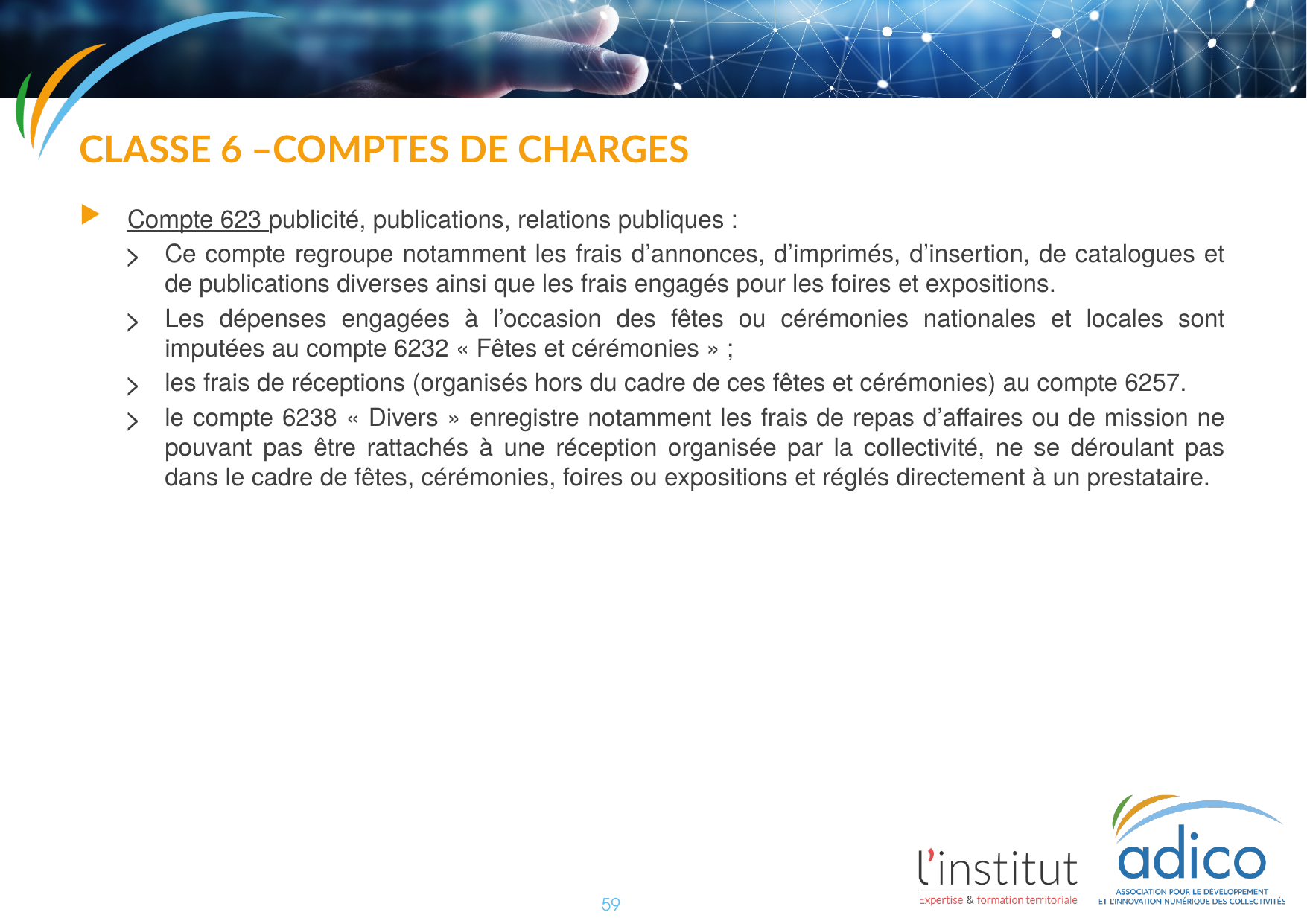

# Classe 6 –comptes de charges
Compte 623 publicité, publications, relations publiques :
Ce compte regroupe notamment les frais d’annonces, d’imprimés, d’insertion, de catalogues et de publications diverses ainsi que les frais engagés pour les foires et expositions.
Les dépenses engagées à l’occasion des fêtes ou cérémonies nationales et locales sont imputées au compte 6232 « Fêtes et cérémonies » ;
les frais de réceptions (organisés hors du cadre de ces fêtes et cérémonies) au compte 6257.
le compte 6238 « Divers » enregistre notamment les frais de repas d’affaires ou de mission ne pouvant pas être rattachés à une réception organisée par la collectivité, ne se déroulant pas dans le cadre de fêtes, cérémonies, foires ou expositions et réglés directement à un prestataire.